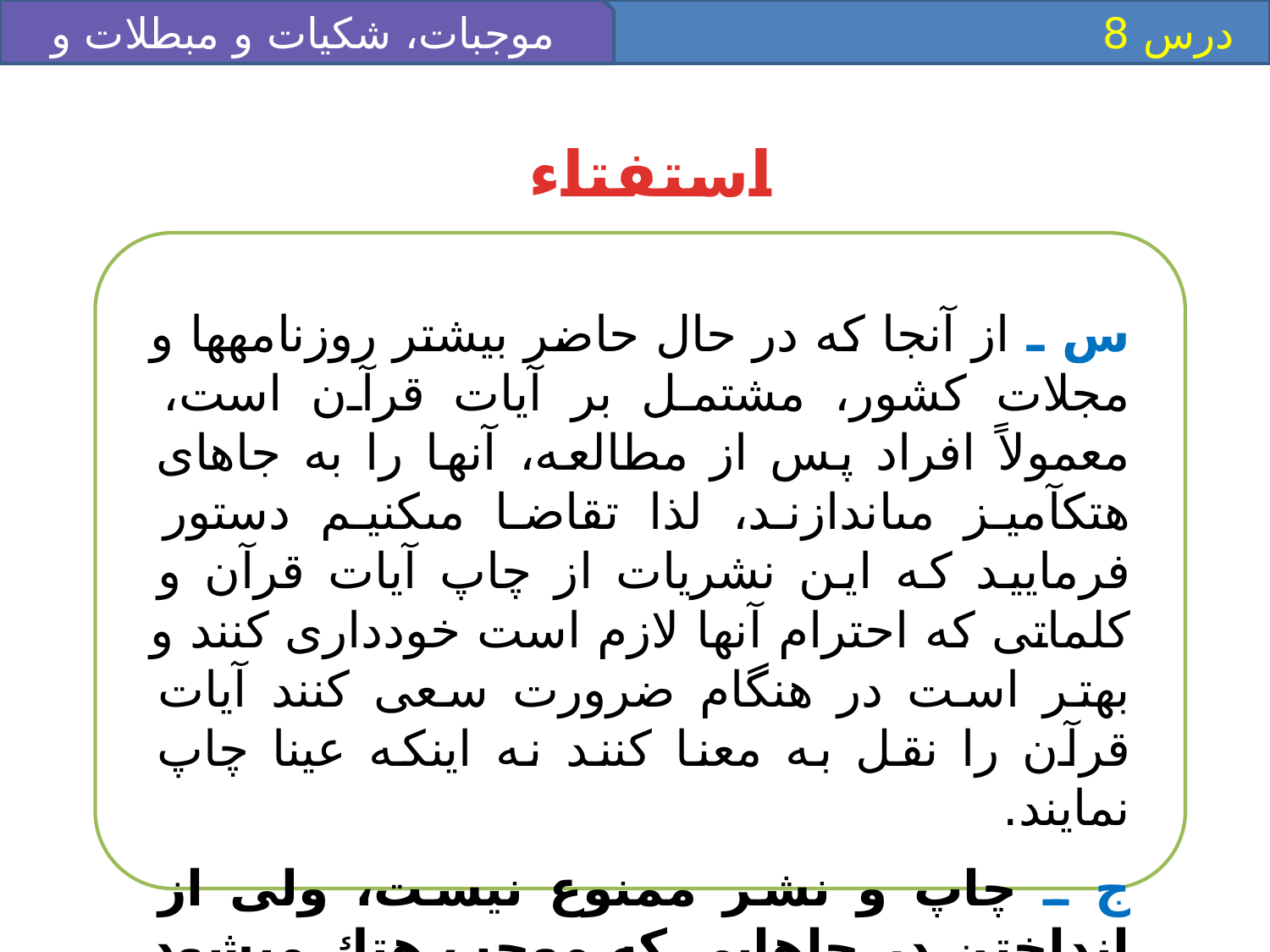

موجبات، شکيات و مبطلات و ضو
 درس 8
استفتاء

س ـ از آنجا كه در حال حاضر بيشتر روزنامه‏ها و مجلات كشور، مشتمل بر آيات قرآن است، معمولاً افراد پس از مطالعه، آنها را به جاهاى هتك‏آميز مى‏اندازند، لذا تقاضا مى‏كنيم دستور فرماييد كه اين نشريات از چاپ آيات قرآن و كلماتى كه احترام آنها لازم است خوددارى كنند و بهتر است در هنگام ضرورت سعى كنند آيات قرآن را نقل به معنا كنند نه اينكه عينا چاپ نمايند.
ج ـ چاپ و نشر ممنوع نيست، ولى از انداختن در جاهايى كه موجب هتك مى‏شود بايد خوددارى كنند.